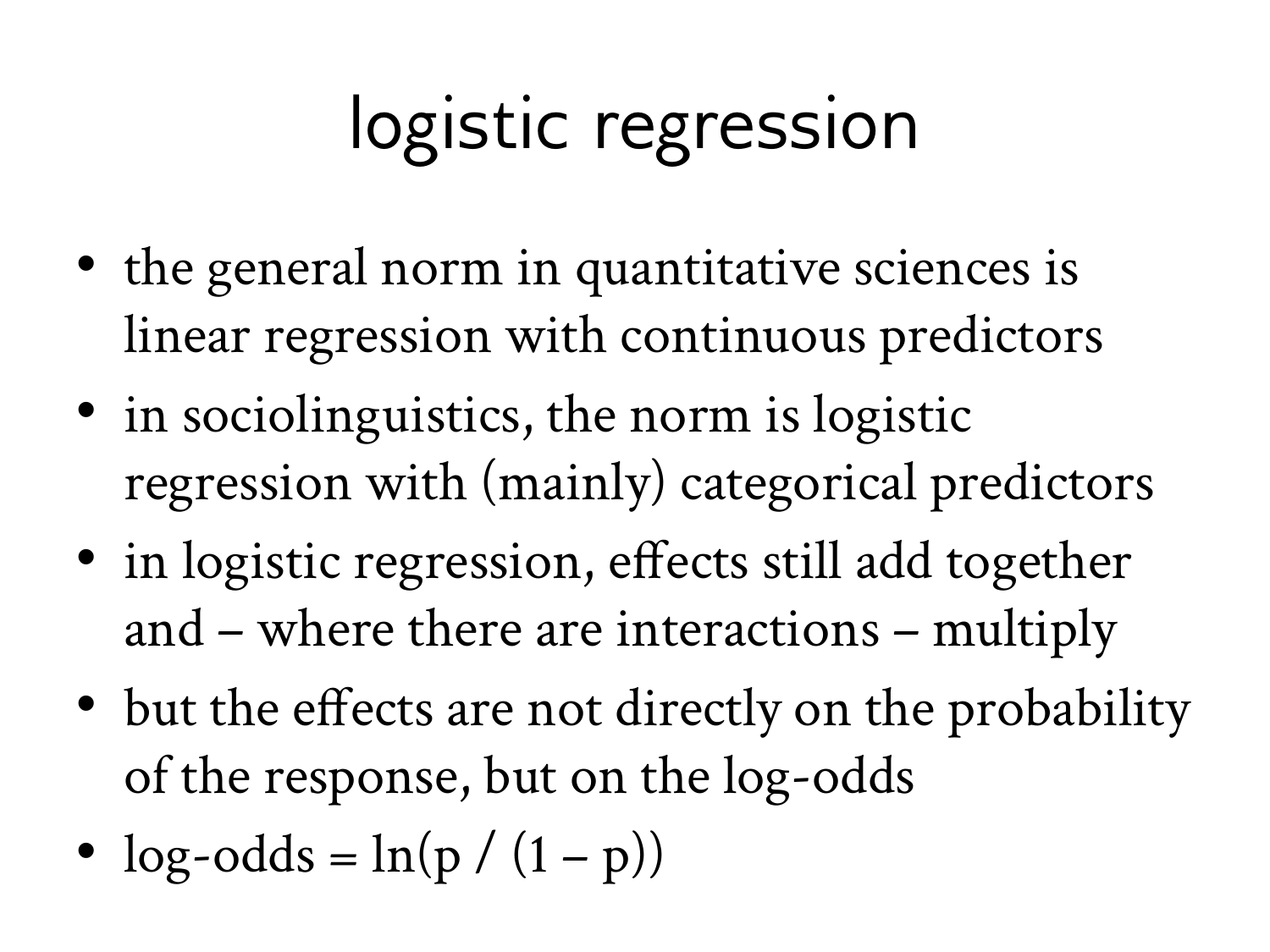

# logistic regression
the general norm in quantitative sciences is linear regression with continuous predictors
in sociolinguistics, the norm is logistic regression with (mainly) categorical predictors
in logistic regression, effects still add together and – where there are interactions – multiply
but the effects are not directly on the probability of the response, but on the log-odds
log-odds = ln(p / (1 – p))